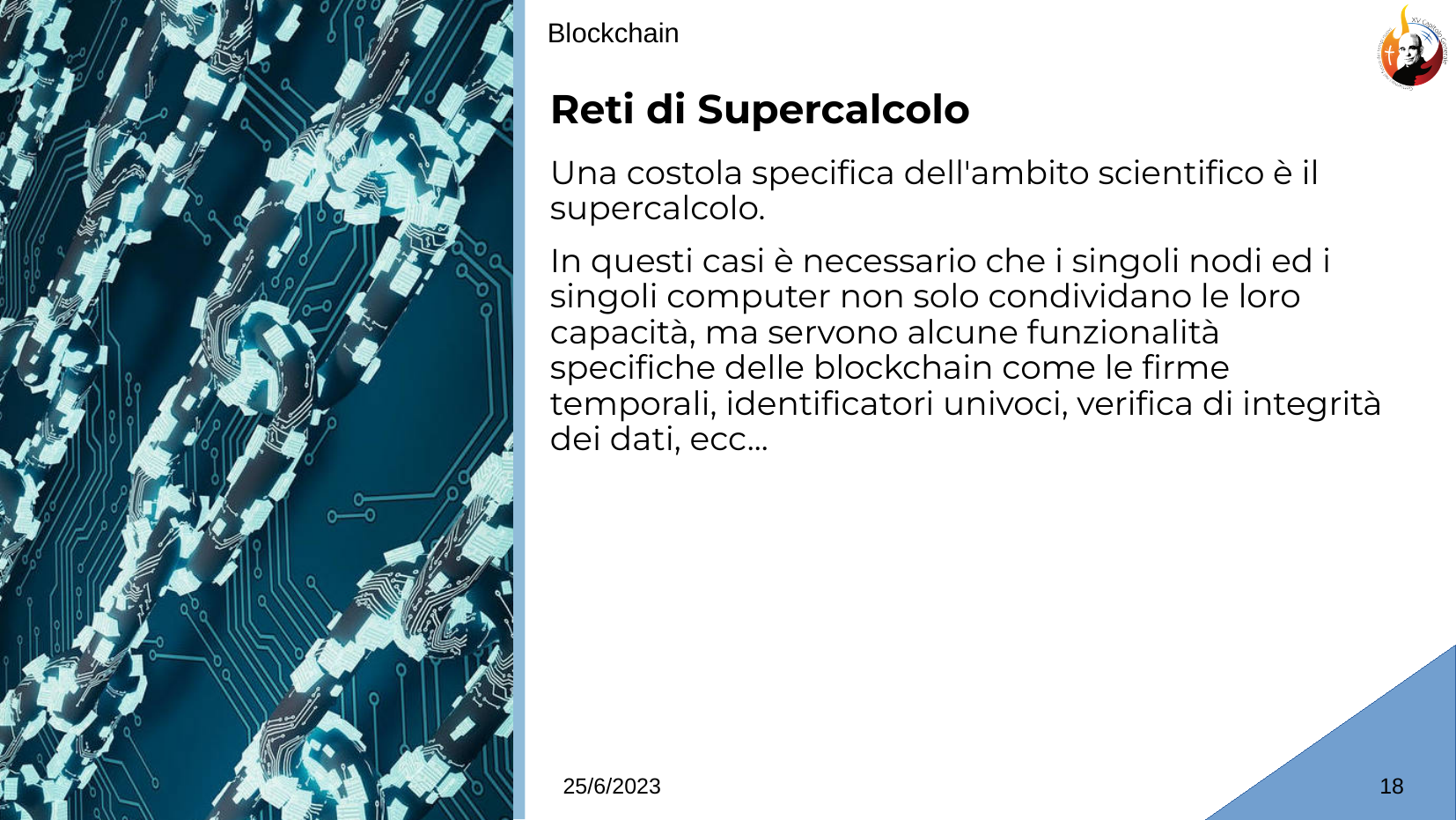

Blockchain
Reti di Supercalcolo
# Una costola specifica dell'ambito scientifico è il supercalcolo.
In questi casi è necessario che i singoli nodi ed i singoli computer non solo condividano le loro capacità, ma servono alcune funzionalità specifiche delle blockchain come le firme temporali, identificatori univoci, verifica di integrità dei dati, ecc...